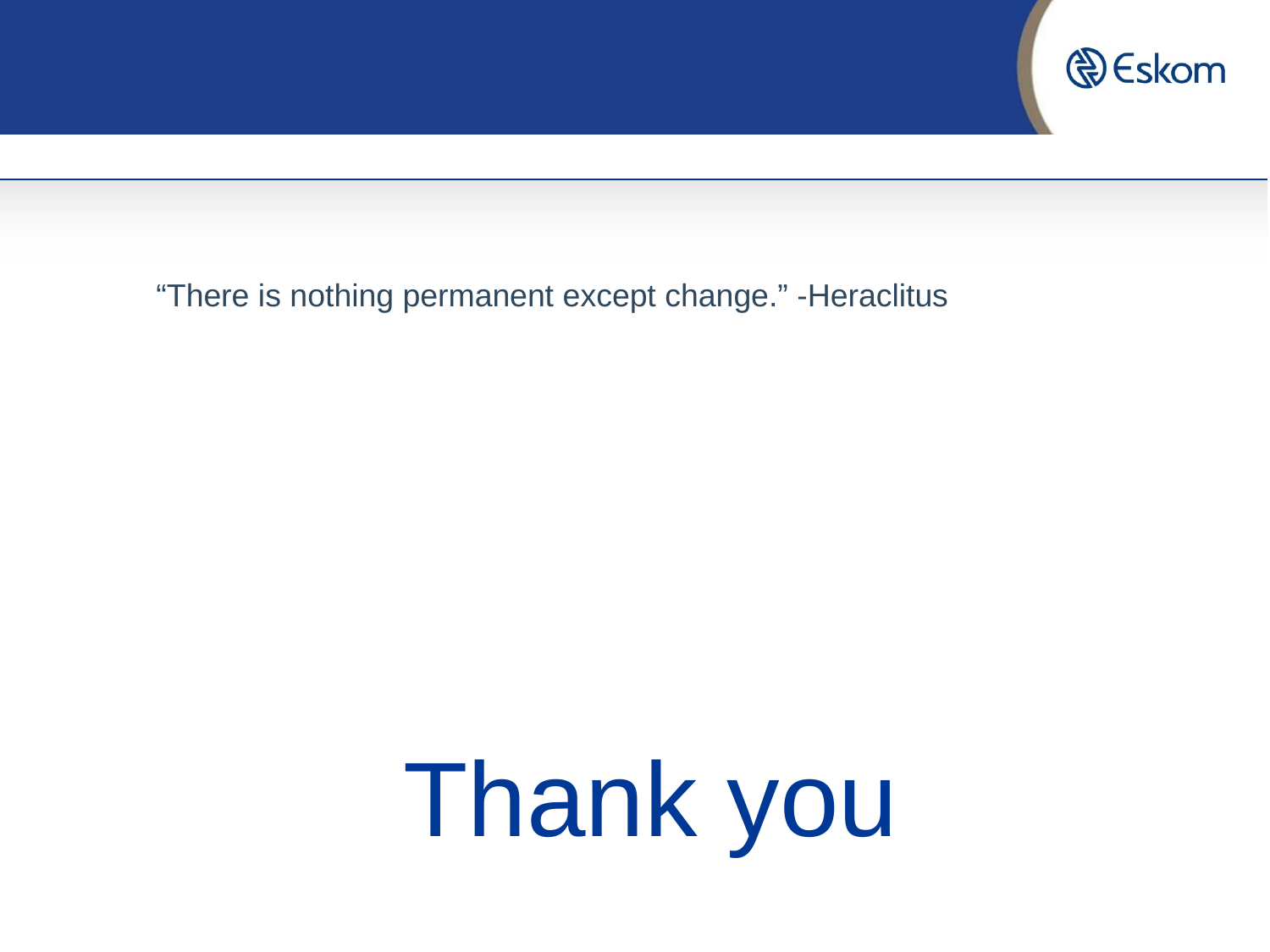

“There is nothing permanent except change.” -Heraclitus
Thank you